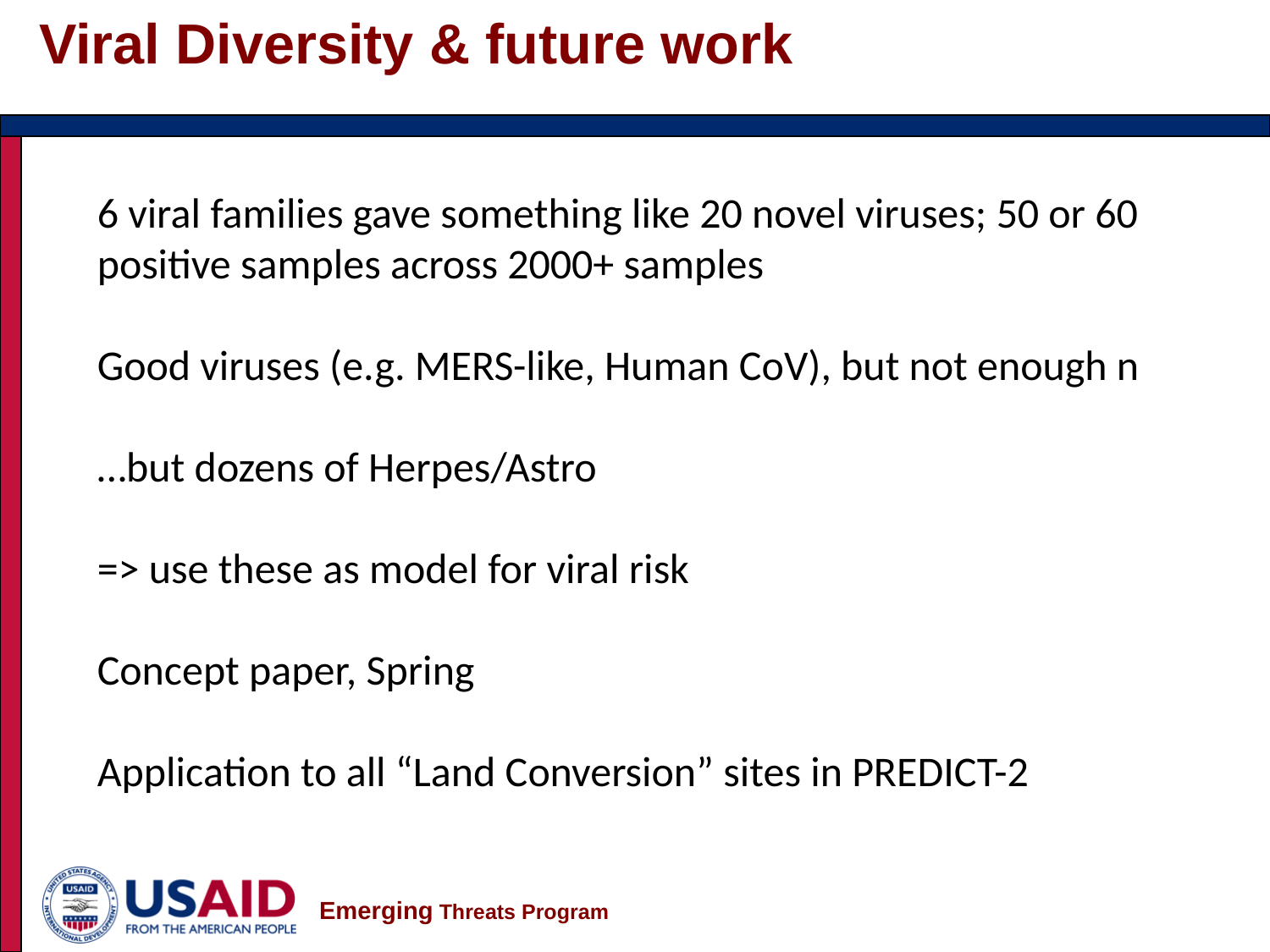

Viral Diversity & future work
# 6 viral families gave something like 20 novel viruses; 50 or 60 positive samples across 2000+ samples Good viruses (e.g. MERS-like, Human CoV), but not enough n …but dozens of Herpes/Astro => use these as model for viral risk Concept paper, Spring Application to all “Land Conversion” sites in PREDICT-2